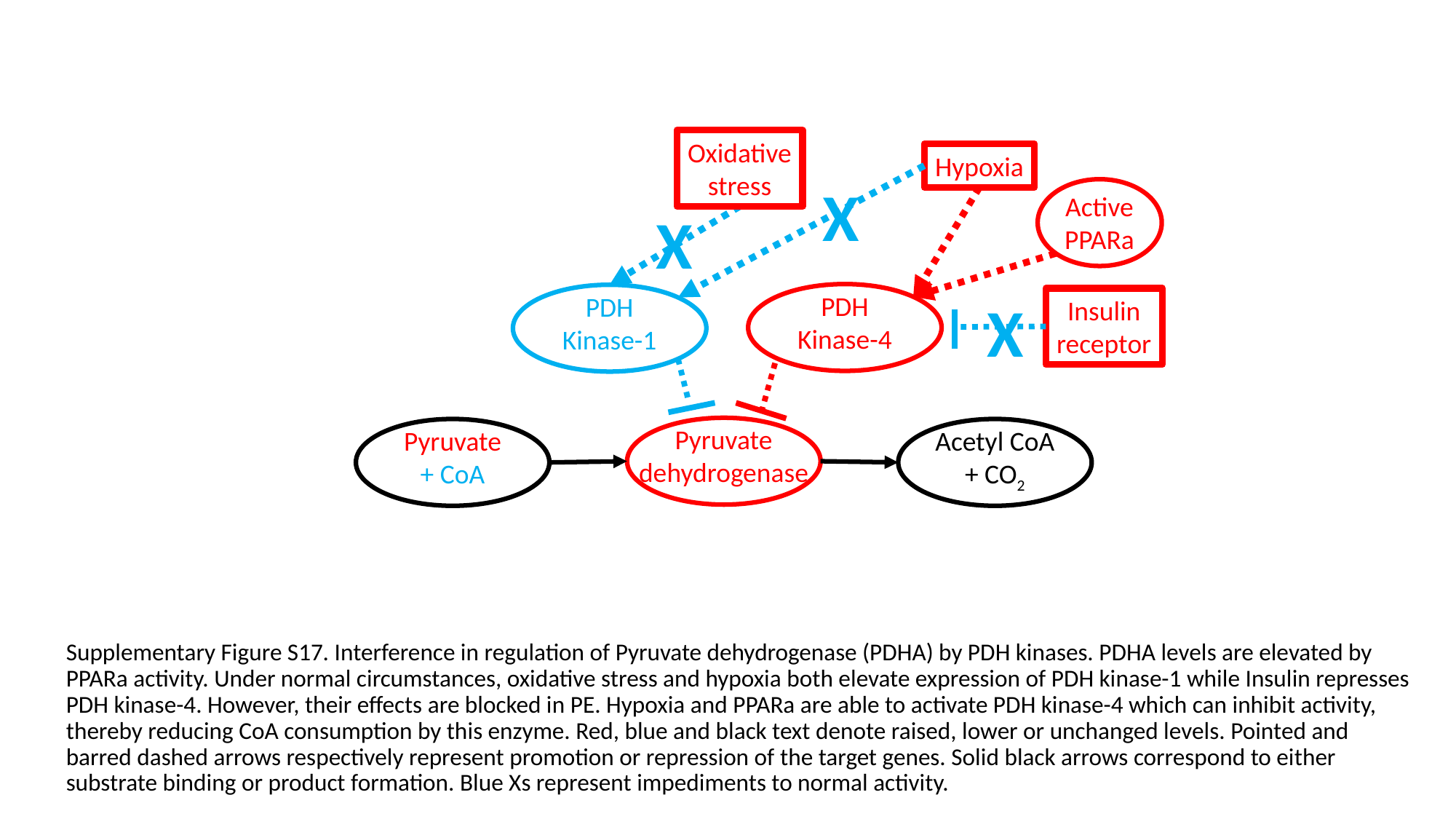

Oxidative
stress
Hypoxia
X

Active
PPARa
X
PDH
Kinase-4

PDH
Kinase-1

X
Insulin
receptor
Pyruvate
dehydrogenase

Pyruvate
+ CoA
Acetyl CoA
+ CO2

Supplementary Figure S17. Interference in regulation of Pyruvate dehydrogenase (PDHA) by PDH kinases. PDHA levels are elevated by PPARa activity. Under normal circumstances, oxidative stress and hypoxia both elevate expression of PDH kinase-1 while Insulin represses PDH kinase-4. However, their effects are blocked in PE. Hypoxia and PPARa are able to activate PDH kinase-4 which can inhibit activity, thereby reducing CoA consumption by this enzyme. Red, blue and black text denote raised, lower or unchanged levels. Pointed and barred dashed arrows respectively represent promotion or repression of the target genes. Solid black arrows correspond to either substrate binding or product formation. Blue Xs represent impediments to normal activity.